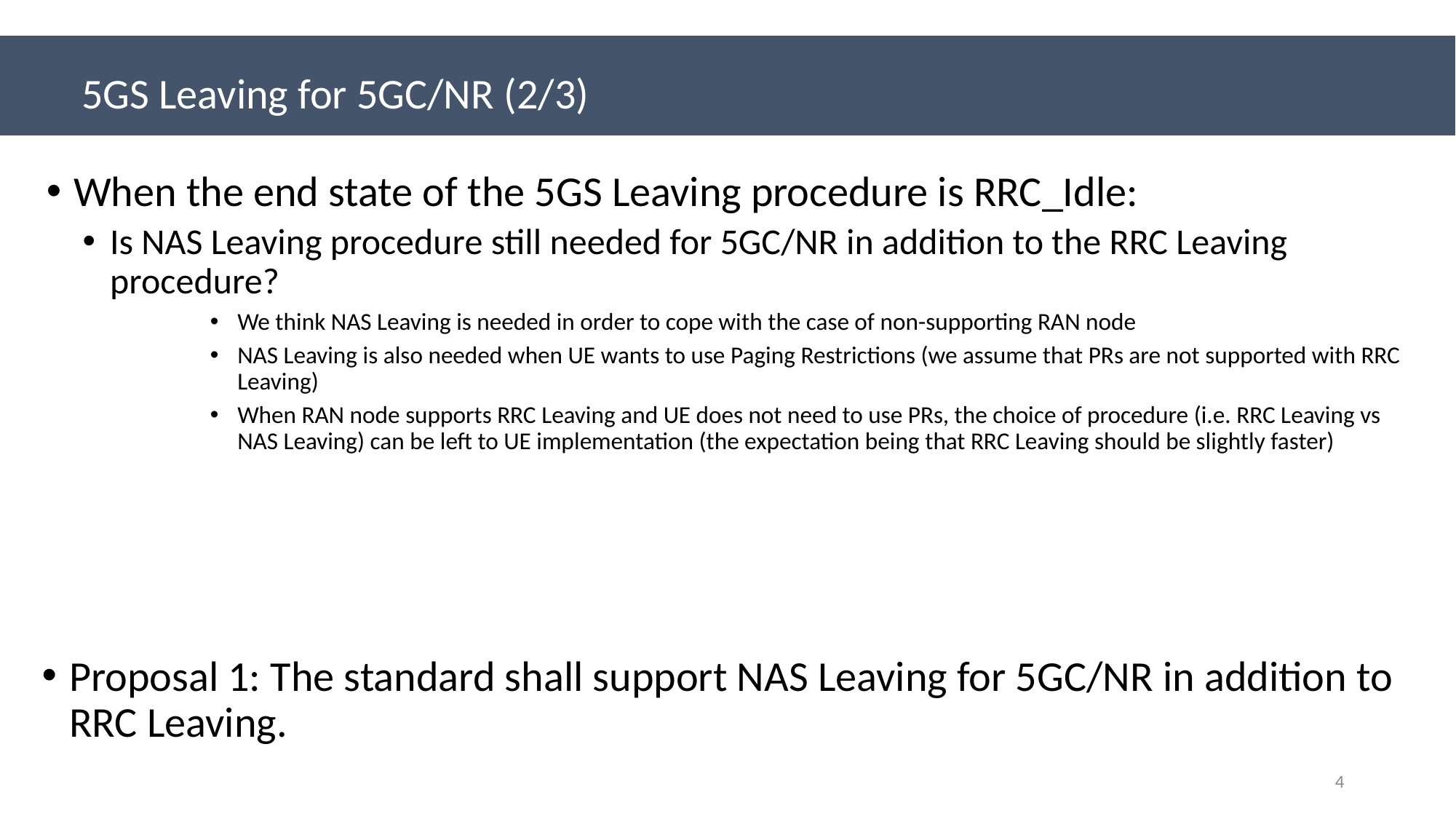

# 5GS Leaving for 5GC/NR (2/3)
When the end state of the 5GS Leaving procedure is RRC_Idle:
Is NAS Leaving procedure still needed for 5GC/NR in addition to the RRC Leaving procedure?
We think NAS Leaving is needed in order to cope with the case of non-supporting RAN node
NAS Leaving is also needed when UE wants to use Paging Restrictions (we assume that PRs are not supported with RRC Leaving)
When RAN node supports RRC Leaving and UE does not need to use PRs, the choice of procedure (i.e. RRC Leaving vs NAS Leaving) can be left to UE implementation (the expectation being that RRC Leaving should be slightly faster)

Proposal 1: The standard shall support NAS Leaving for 5GC/NR in addition to RRC Leaving.
4